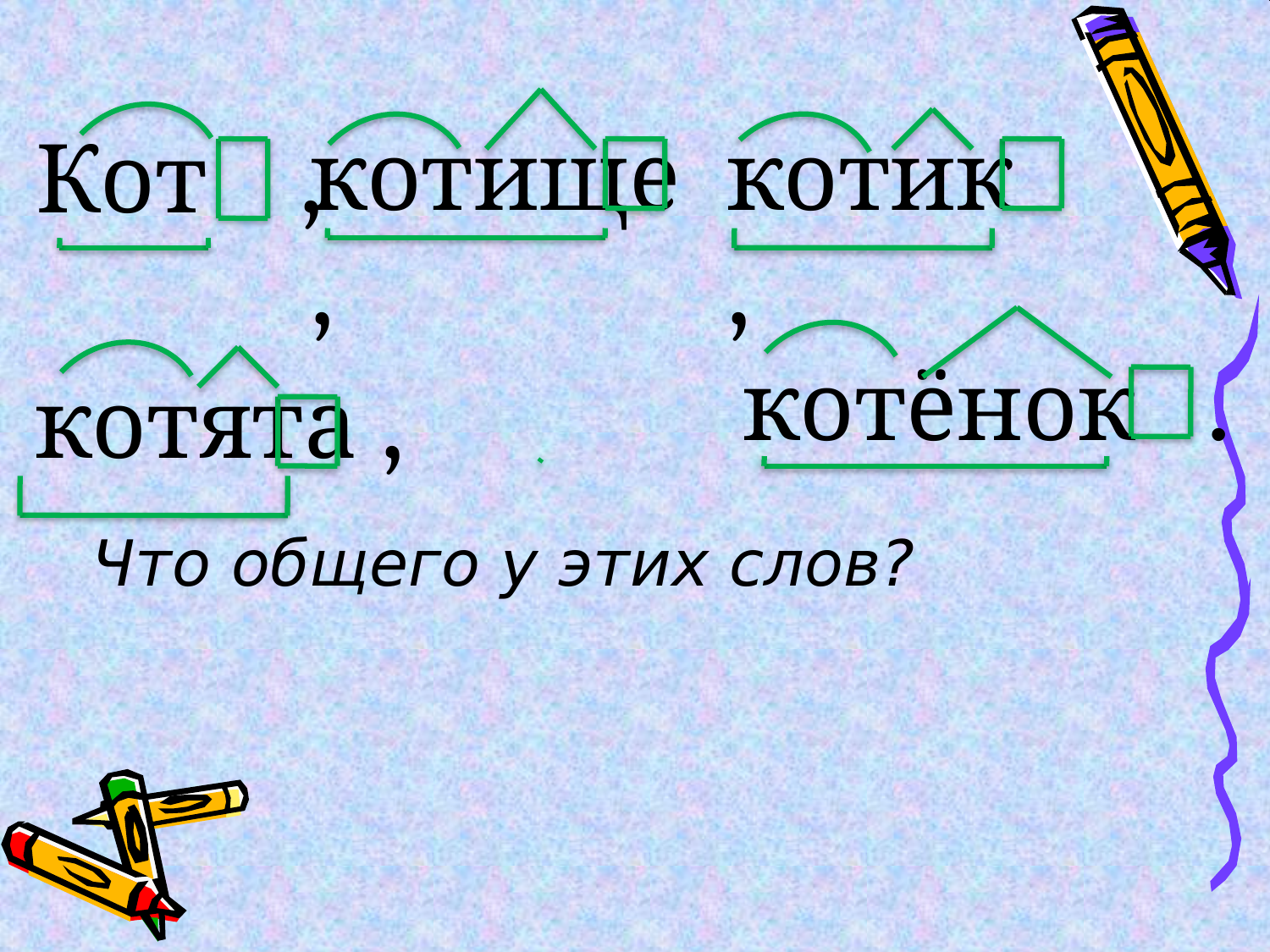

# Кот    ,
котище ,
котик     ,

котёнок   .

 котята ,

Что общего у этих слов?